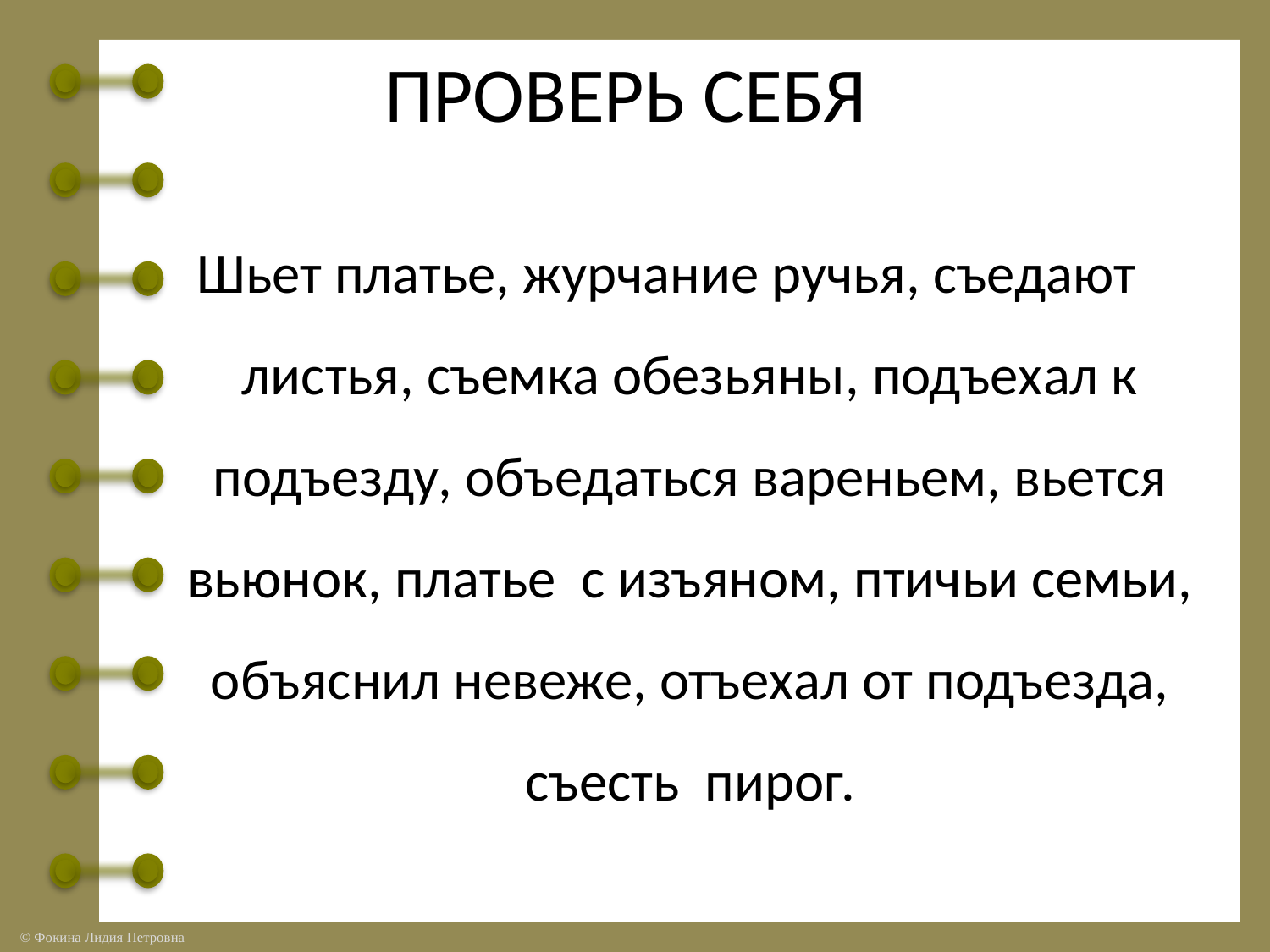

# ПРОВЕРЬ СЕБЯ
Шьет платье, журчание ручья, съедают листья, съемка обезьяны, подъехал к подъезду, объедаться вареньем, вьется вьюнок, платье  с изъяном, птичьи семьи, объяснил невеже, отъехал от подъезда, съесть  пирог.